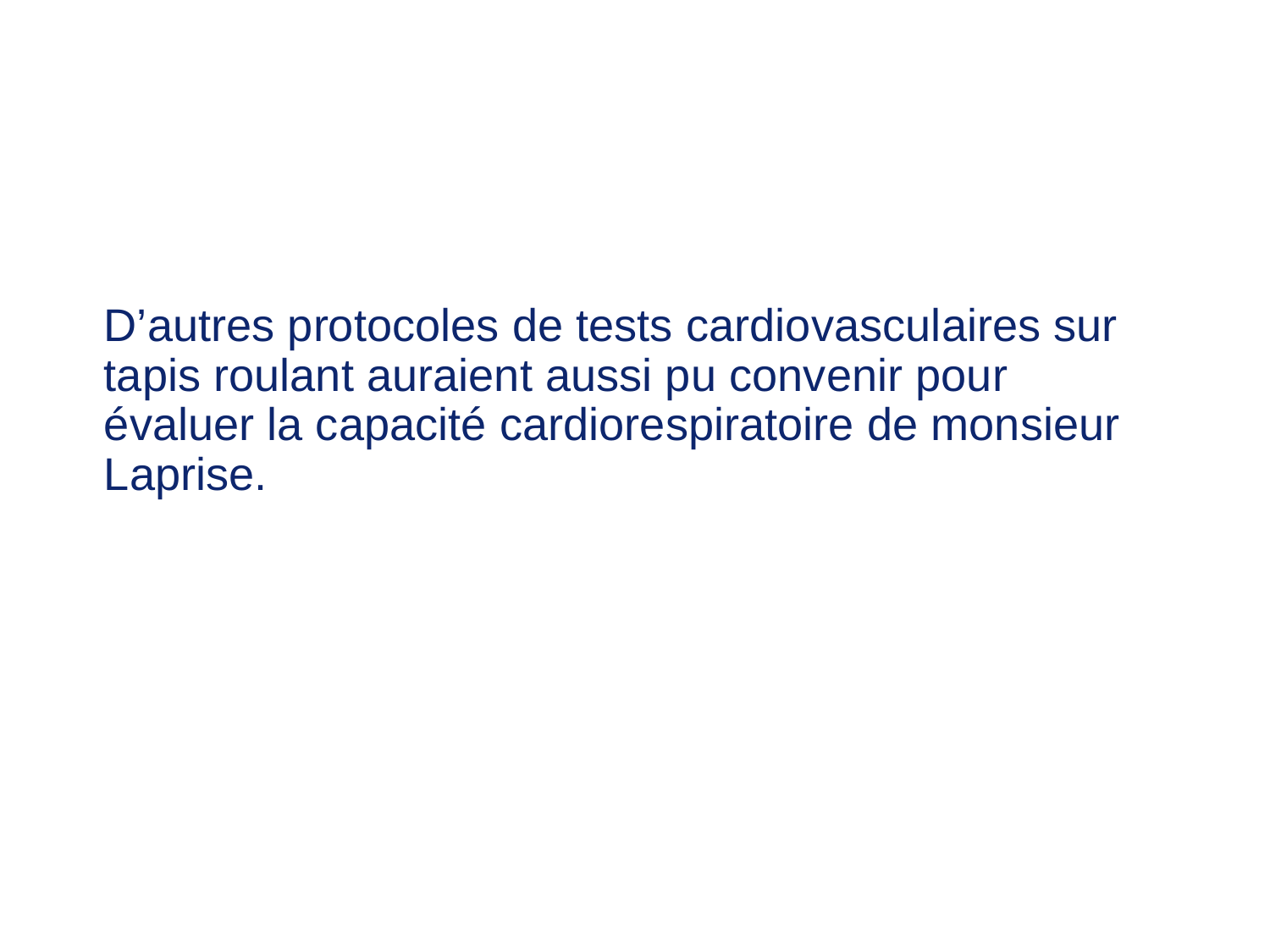

D’autres protocoles de tests cardiovasculaires sur tapis roulant auraient aussi pu convenir pour évaluer la capacité cardiorespiratoire de monsieur Laprise.